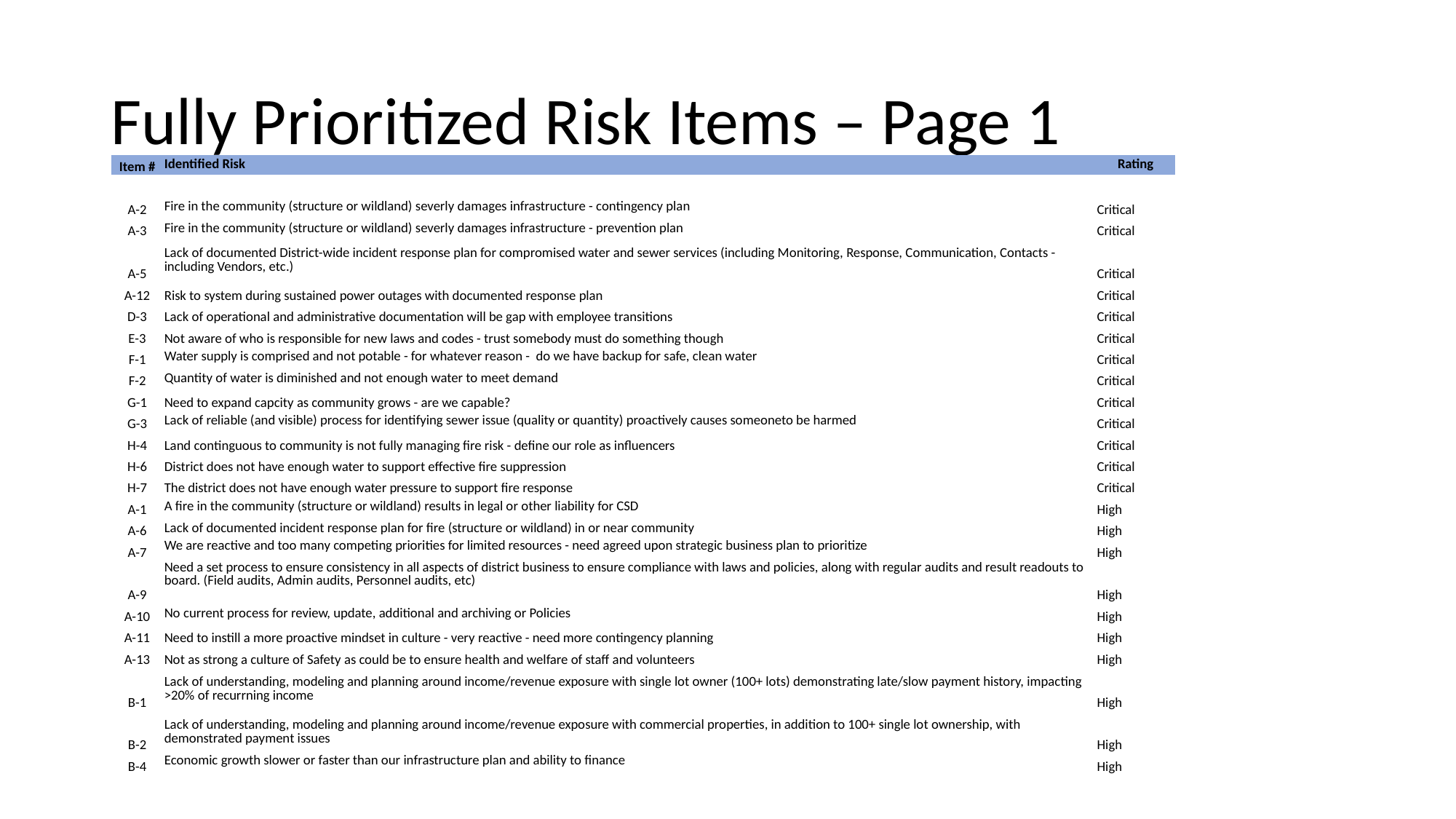

# Fully Prioritized Risk Items – Page 1
| Item # | Identified Risk | Rating |
| --- | --- | --- |
|  |  |  |
| A-2 | Fire in the community (structure or wildland) severly damages infrastructure - contingency plan | Critical |
| A-3 | Fire in the community (structure or wildland) severly damages infrastructure - prevention plan | Critical |
| A-5 | Lack of documented District-wide incident response plan for compromised water and sewer services (including Monitoring, Response, Communication, Contacts - including Vendors, etc.) | Critical |
| A-12 | Risk to system during sustained power outages with documented response plan | Critical |
| D-3 | Lack of operational and administrative documentation will be gap with employee transitions | Critical |
| E-3 | Not aware of who is responsible for new laws and codes - trust somebody must do something though | Critical |
| F-1 | Water supply is comprised and not potable - for whatever reason - do we have backup for safe, clean water | Critical |
| F-2 | Quantity of water is diminished and not enough water to meet demand | Critical |
| G-1 | Need to expand capcity as community grows - are we capable? | Critical |
| G-3 | Lack of reliable (and visible) process for identifying sewer issue (quality or quantity) proactively causes someoneto be harmed | Critical |
| H-4 | Land continguous to community is not fully managing fire risk - define our role as influencers | Critical |
| H-6 | District does not have enough water to support effective fire suppression | Critical |
| H-7 | The district does not have enough water pressure to support fire response | Critical |
| A-1 | A fire in the community (structure or wildland) results in legal or other liability for CSD | High |
| A-6 | Lack of documented incident response plan for fire (structure or wildland) in or near community | High |
| A-7 | We are reactive and too many competing priorities for limited resources - need agreed upon strategic business plan to prioritize | High |
| A-9 | Need a set process to ensure consistency in all aspects of district business to ensure compliance with laws and policies, along with regular audits and result readouts to board. (Field audits, Admin audits, Personnel audits, etc) | High |
| A-10 | No current process for review, update, additional and archiving or Policies | High |
| A-11 | Need to instill a more proactive mindset in culture - very reactive - need more contingency planning | High |
| A-13 | Not as strong a culture of Safety as could be to ensure health and welfare of staff and volunteers | High |
| B-1 | Lack of understanding, modeling and planning around income/revenue exposure with single lot owner (100+ lots) demonstrating late/slow payment history, impacting >20% of recurrning income | High |
| B-2 | Lack of understanding, modeling and planning around income/revenue exposure with commercial properties, in addition to 100+ single lot ownership, with demonstrated payment issues | High |
| B-4 | Economic growth slower or faster than our infrastructure plan and ability to finance | High |